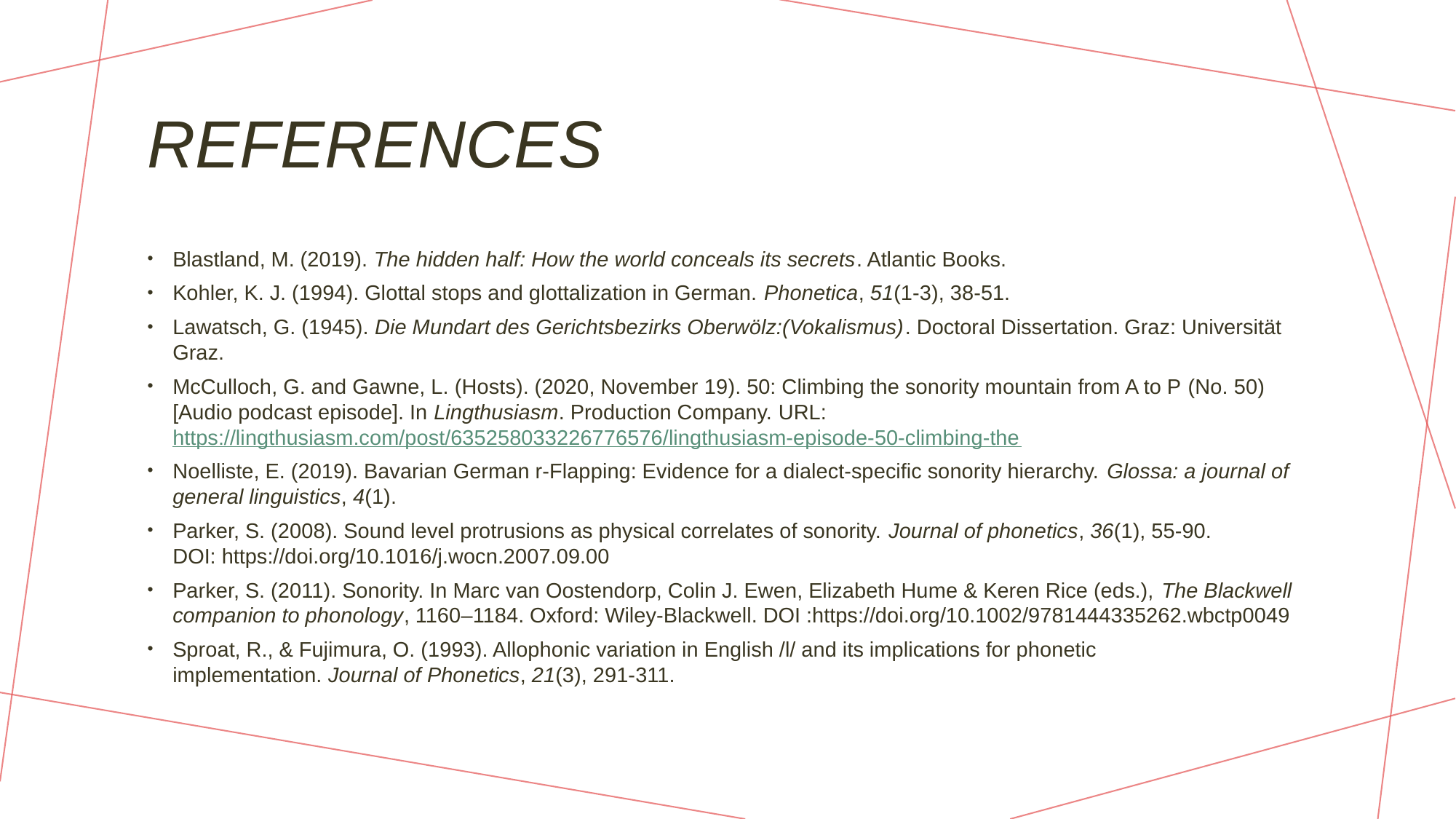

# References
Blastland, M. (2019). The hidden half: How the world conceals its secrets. Atlantic Books.
Kohler, K. J. (1994). Glottal stops and glottalization in German. Phonetica, 51(1-3), 38-51.
Lawatsch, G. (1945). Die Mundart des Gerichtsbezirks Oberwölz:(Vokalismus). Doctoral Dissertation. Graz: Universität Graz.
McCulloch, G. and Gawne, L. (Hosts). (2020, November 19). 50: Climbing the sonority mountain from A to P (No. 50) [Audio podcast episode]. In Lingthusiasm. Production Company. URL: https://lingthusiasm.com/post/635258033226776576/lingthusiasm-episode-50-climbing-the
Noelliste, E. (2019). Bavarian German r-Flapping: Evidence for a dialect-specific sonority hierarchy. Glossa: a journal of general linguistics, 4(1).
Parker, S. (2008). Sound level protrusions as physical correlates of sonority. Journal of phonetics, 36(1), 55-90. DOI: https://doi.org/10.1016/j.wocn.2007.09.00
Parker, S. (2011). Sonority. In Marc van Oostendorp, Colin J. Ewen, Elizabeth Hume & Keren Rice (eds.), The Blackwell companion to phonology, 1160–1184. Oxford: Wiley-Blackwell. DOI :https://doi.org/10.1002/9781444335262.wbctp0049
Sproat, R., & Fujimura, O. (1993). Allophonic variation in English /l/ and its implications for phonetic implementation. Journal of Phonetics, 21(3), 291-311.